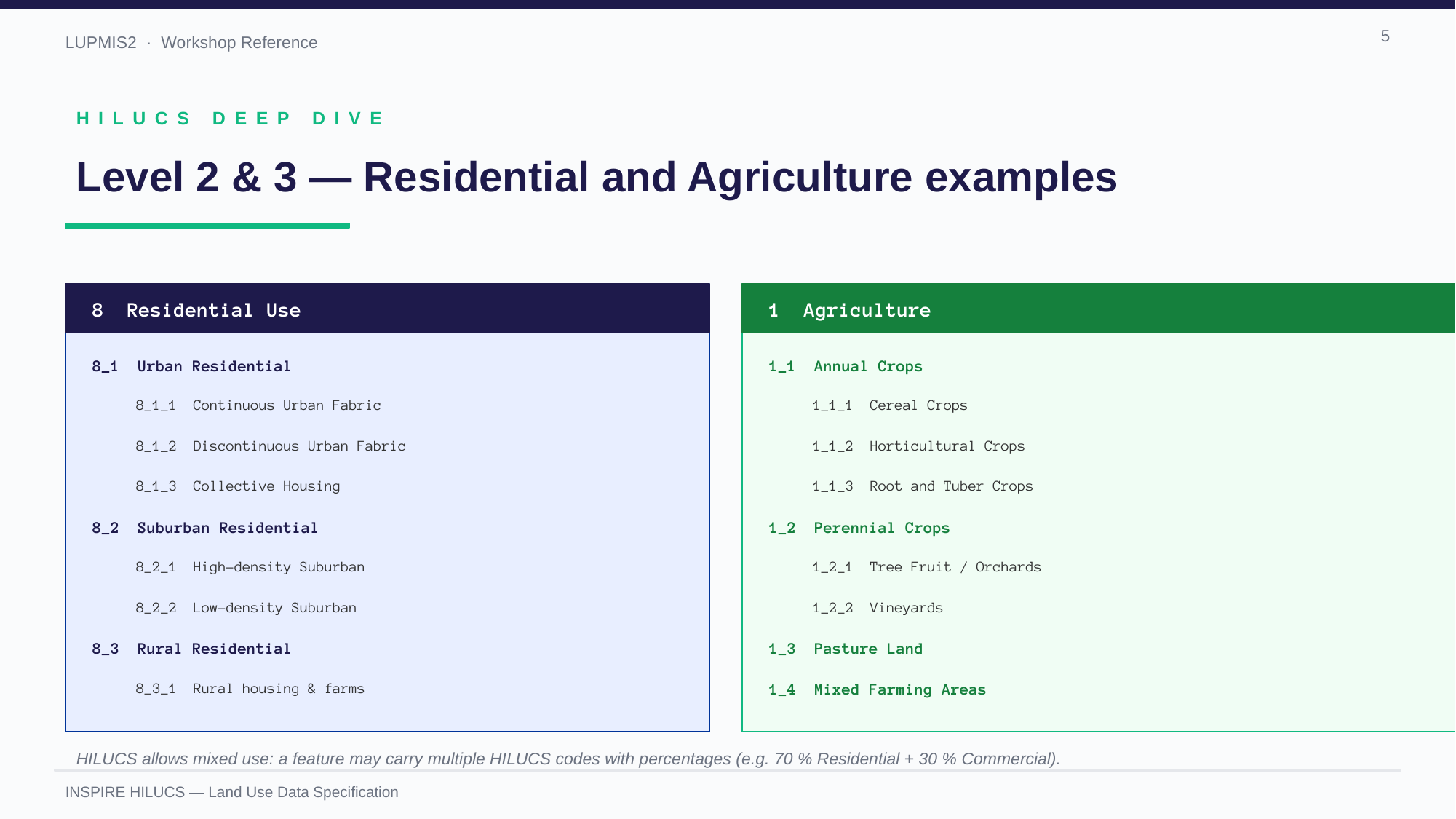

5
HILUCS DEEP DIVE
Level 2 & 3 — Residential and Agriculture examples

8  Residential Use
1  Agriculture
8_1  Urban Residential
1_1  Annual Crops
8_1_1  Continuous Urban Fabric
1_1_1  Cereal Crops
8_1_2  Discontinuous Urban Fabric
1_1_2  Horticultural Crops
8_1_3  Collective Housing
1_1_3  Root and Tuber Crops
8_2  Suburban Residential
1_2  Perennial Crops
8_2_1  High-density Suburban
1_2_1  Tree Fruit / Orchards
8_2_2  Low-density Suburban
1_2_2  Vineyards
8_3  Rural Residential
1_3  Pasture Land
8_3_1  Rural housing & farms
1_4  Mixed Farming Areas
HILUCS allows mixed use: a feature may carry multiple HILUCS codes with percentages (e.g. 70 % Residential + 30 % Commercial).